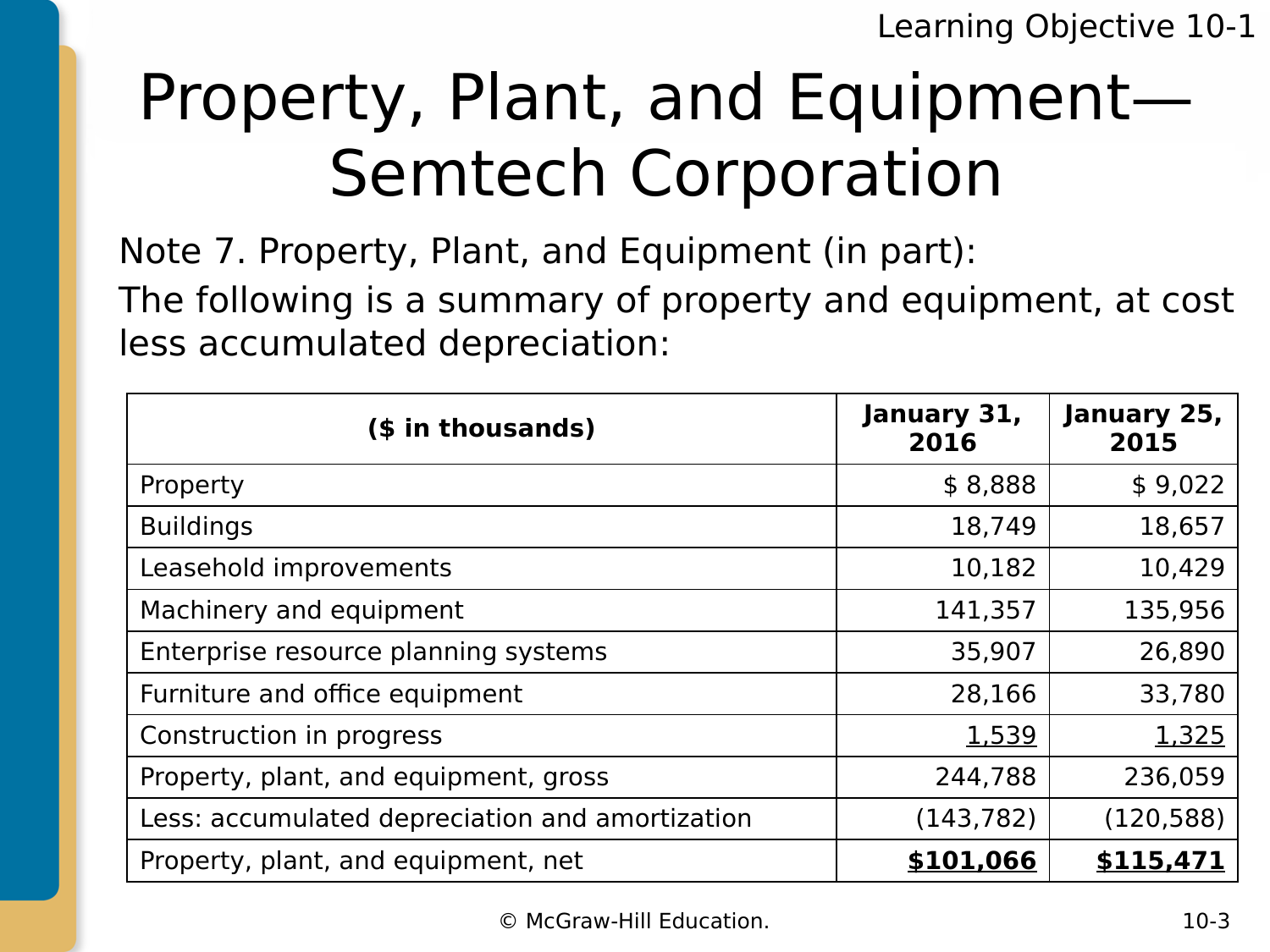

Learning Objective 10-1
# Property, Plant, and Equipment—Semtech Corporation
Note 7. Property, Plant, and Equipment (in part):
The following is a summary of property and equipment, at cost less accumulated depreciation:
| ($ in thousands) | January 31, 2016 | January 25, 2015 |
| --- | --- | --- |
| Property | $ 8,888 | $ 9,022 |
| Buildings | 18,749 | 18,657 |
| Leasehold improvements | 10,182 | 10,429 |
| Machinery and equipment | 141,357 | 135,956 |
| Enterprise resource planning systems | 35,907 | 26,890 |
| Furniture and office equipment | 28,166 | 33,780 |
| Construction in progress | 1,539 | 1,325 |
| Property, plant, and equipment, gross | 244,788 | 236,059 |
| Less: accumulated depreciation and amortization | (143,782) | (120,588) |
| Property, plant, and equipment, net | $101,066 | $115,471 |